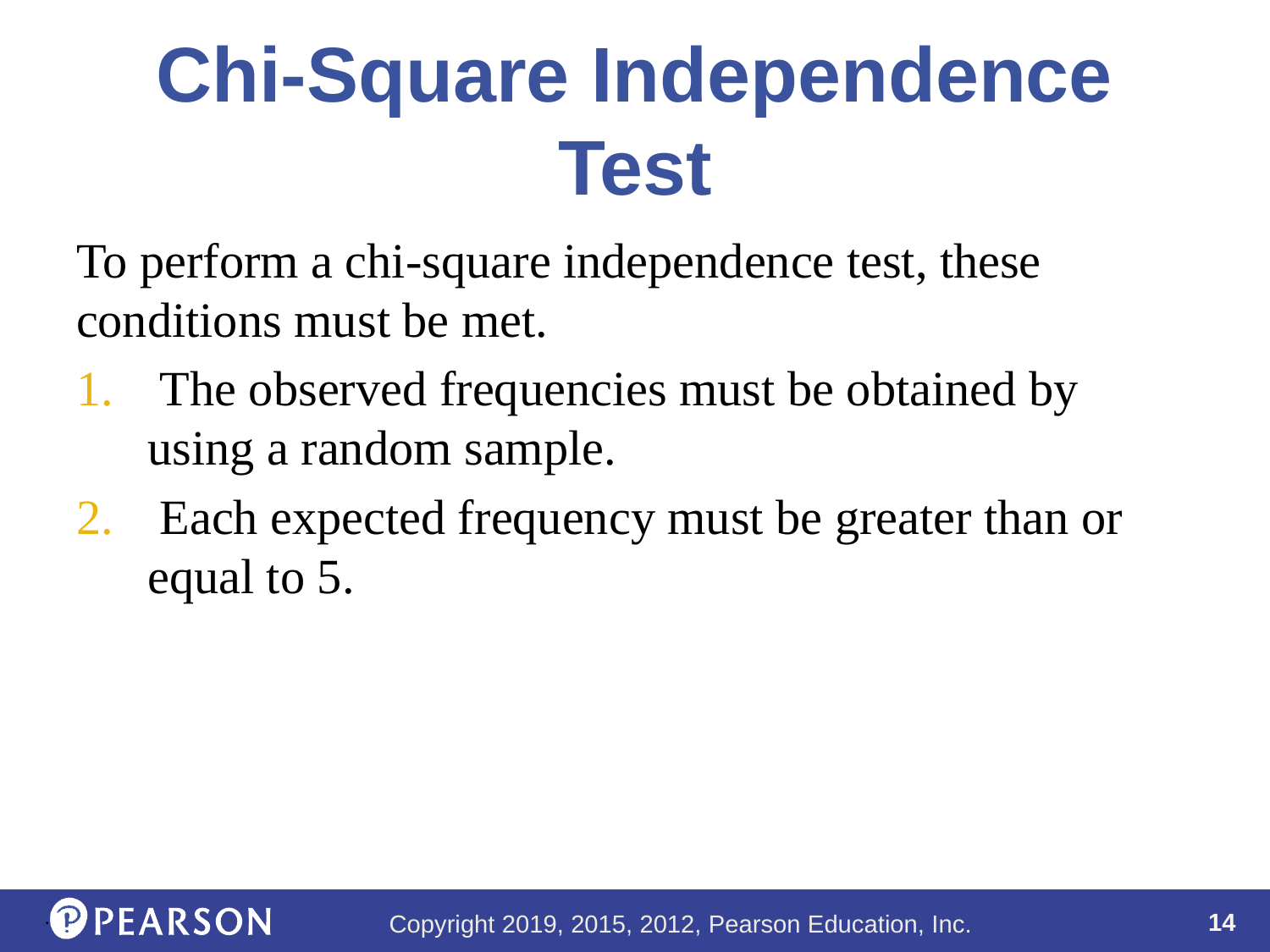

# Chi-Square Independence Test
To perform a chi-square independence test, these conditions must be met.
 The observed frequencies must be obtained by using a random sample.
 Each expected frequency must be greater than or equal to 5.

.